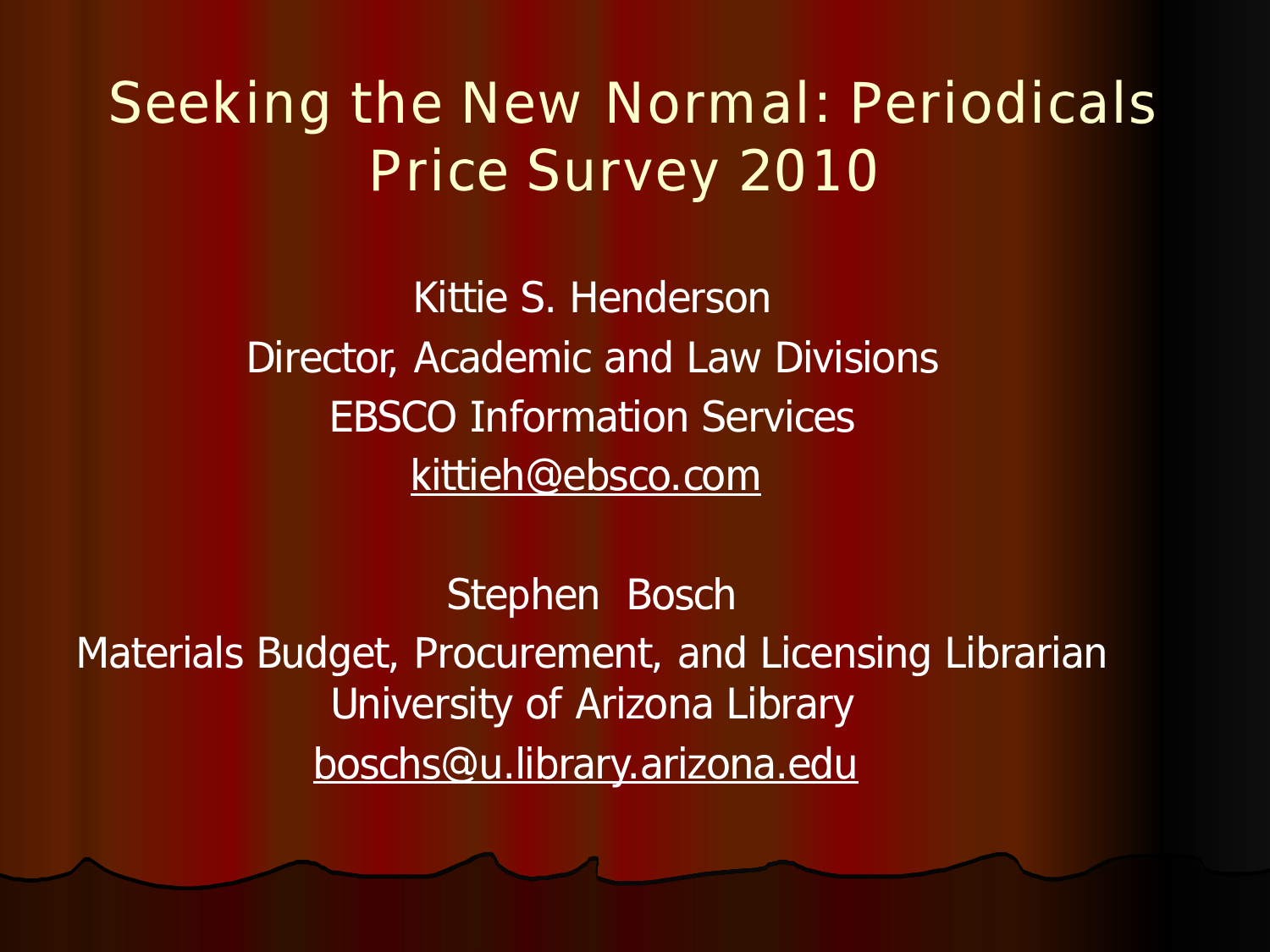

# Seeking the New Normal: Periodicals Price Survey 2010
Kittie S. Henderson
Director, Academic and Law Divisions
EBSCO Information Services
kittieh@ebsco.com

Stephen  Bosch
Materials Budget, Procurement, and Licensing Librarian University of Arizona Library
boschs@u.library.arizona.edu